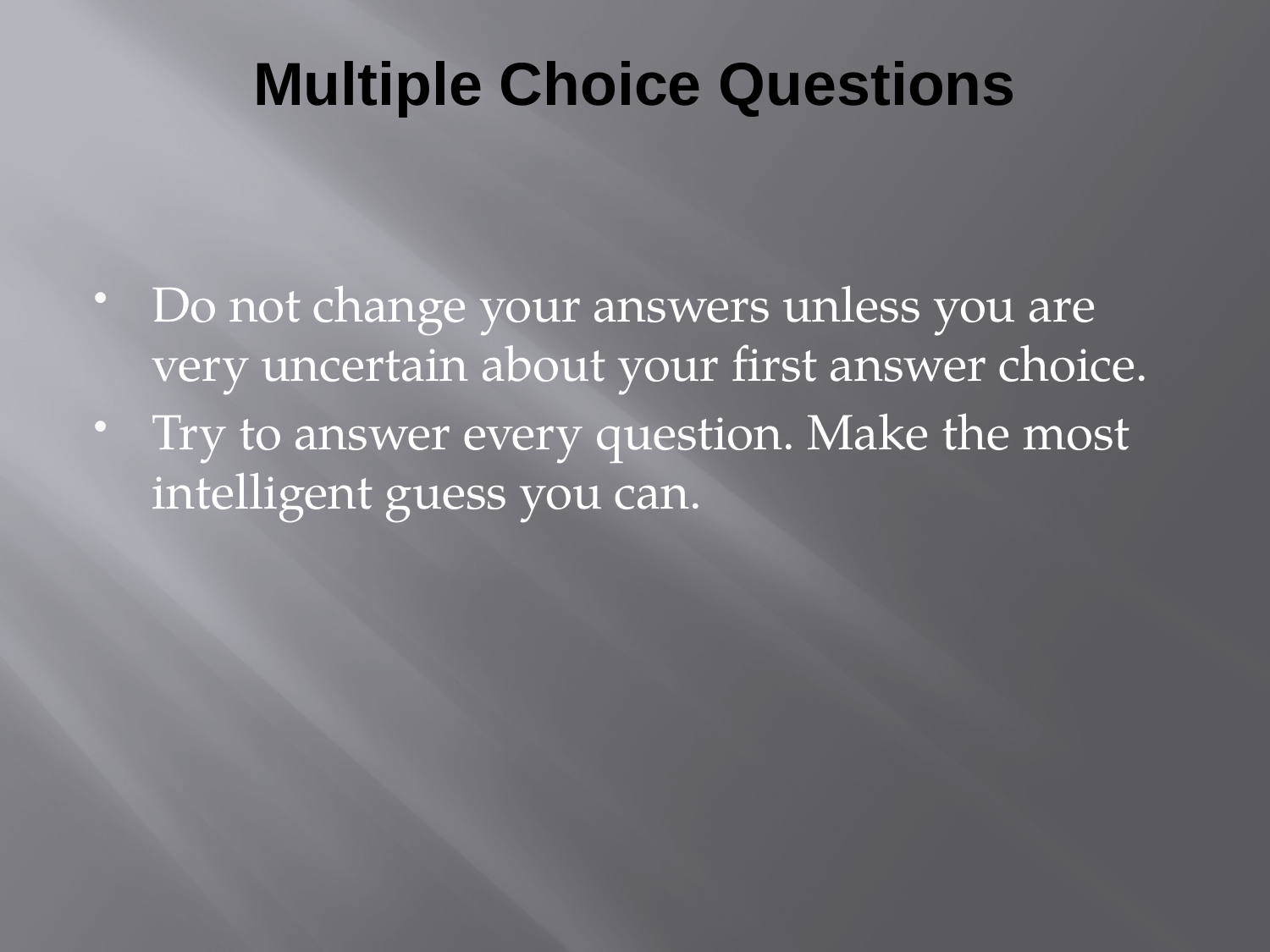

# Multiple Choice Questions

Do not change your answers unless you are very uncertain about your first answer choice.
Try to answer every question. Make the most intelligent guess you can.